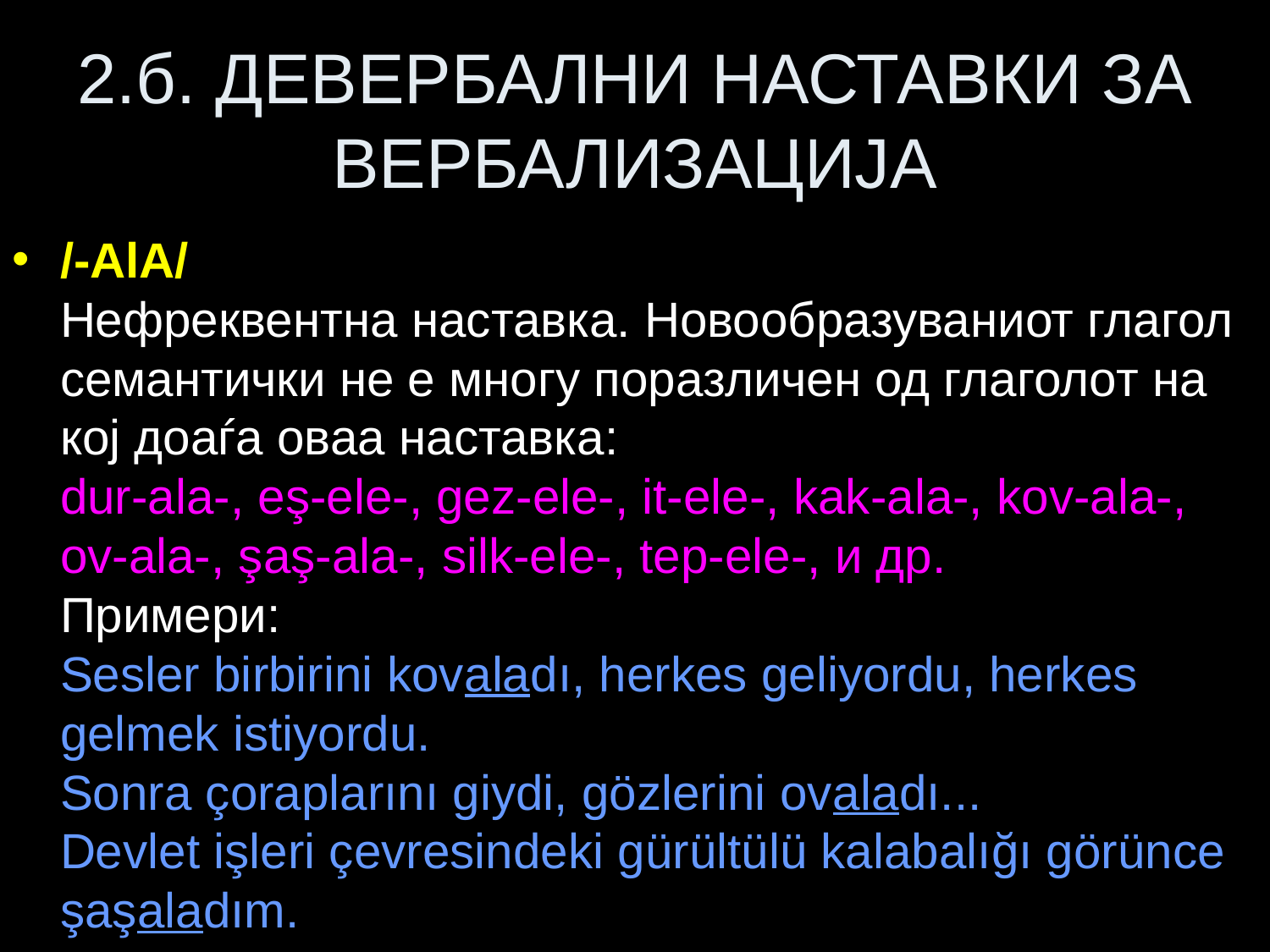

# 2.б. ДЕВЕРБАЛНИ НАСТАВКИ ЗА ВЕРБАЛИЗАЦИЈА
/-AlA/
Нефреквентна наставка. Новообразуваниот глагол семантички не е многу поразличен од глаголот на кој доаѓа оваа наставка:
dur-ala-, eş-ele-, gez-ele-, it-ele-, kak-ala-, kov-ala-, ov-ala-, şaş-ala-, silk-ele-, tep-ele-, и др.
Примери:
Sesler birbirini kovaladı, herkes geliyordu, herkes gelmek istiyordu.
Sonra çoraplarını giydi, gözlerini ovaladı...
Devlet işleri çevresindeki gürültülü kalabalığı görünce şaşaladım.